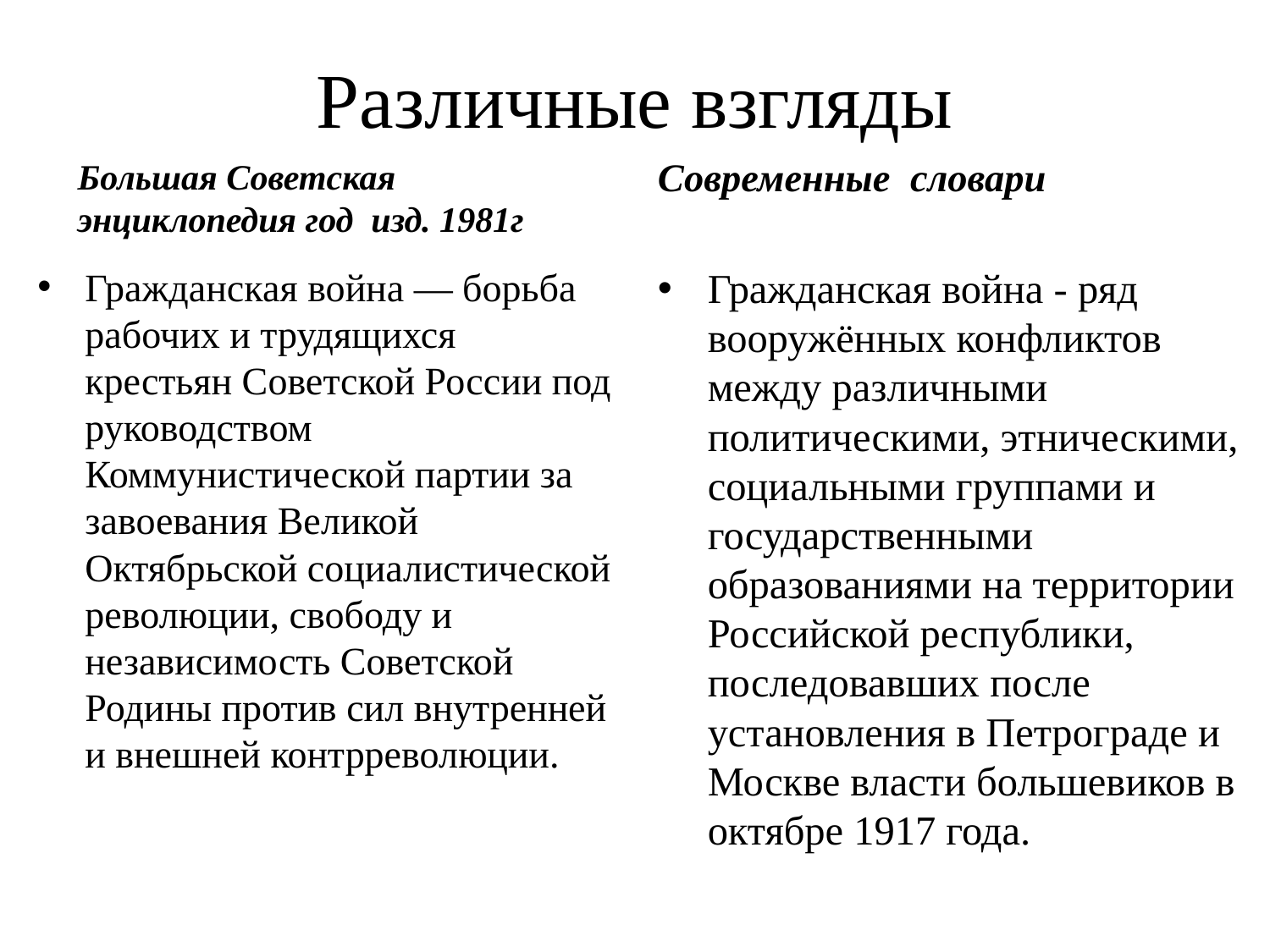

# Различные взгляды
Большая Советская энциклопедия год  изд. 1981г
Современные  словари
Гражданская война — борьба рабочих и трудящихся крестьян Советской России под руководством Коммунистической партии за завоевания Великой Октябрьской социалистической революции, свободу и независимость Советской Родины против сил внутренней и внешней контрреволюции.
Гражданская война - ряд вооружённых конфликтов между различными политическими, этническими, социальными группами и государственными образованиями на территории Российской республики, последовавших после установления в Петрограде и Москве власти большевиков в октябре 1917 года.